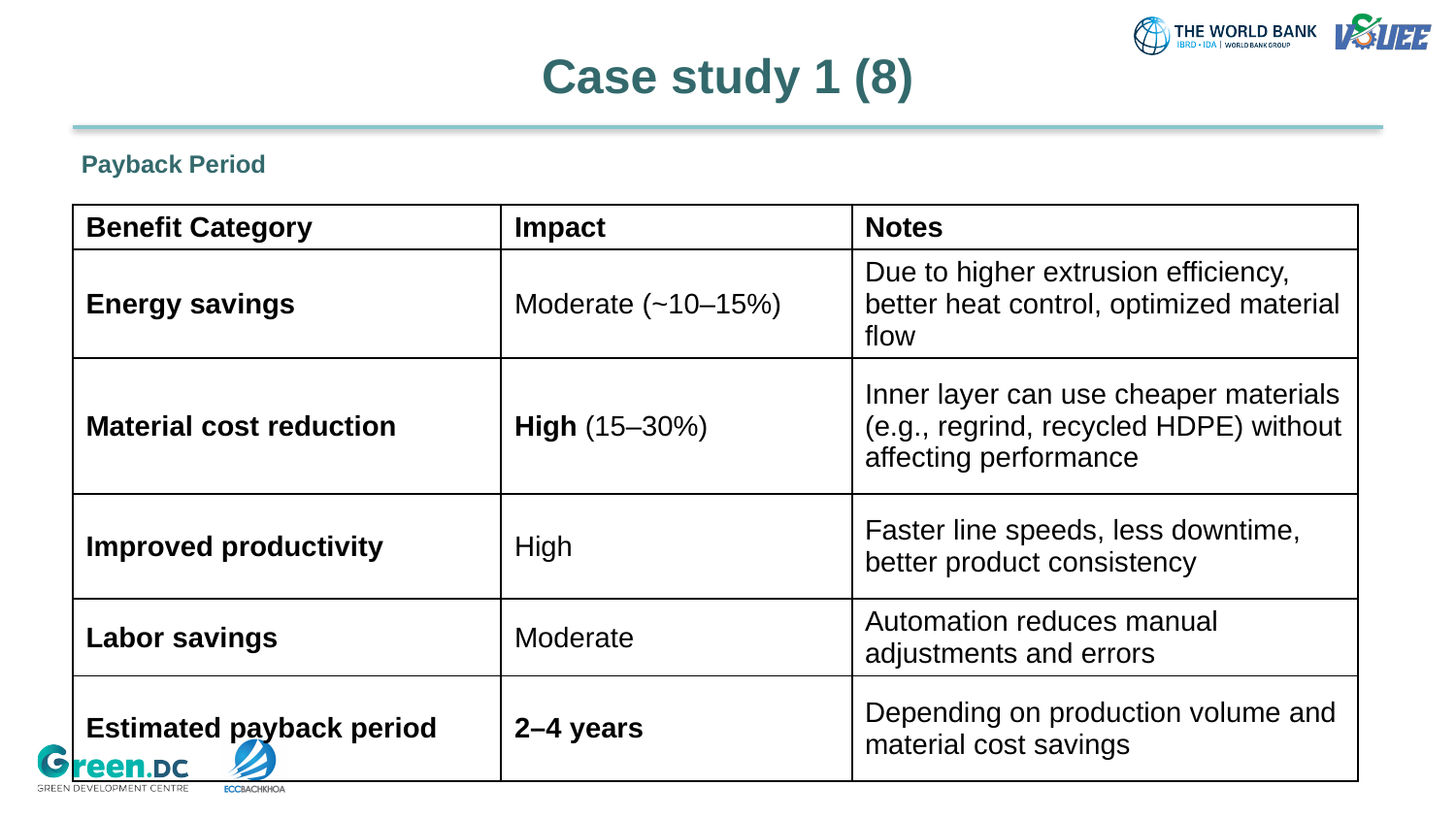

#

Case study 1 (8)
Payback Period
| Benefit Category | Impact | Notes |
| --- | --- | --- |
| Energy savings | Moderate (~10–15%) | Due to higher extrusion efficiency, better heat control, optimized material flow |
| Material cost reduction | High (15–30%) | Inner layer can use cheaper materials (e.g., regrind, recycled HDPE) without affecting performance |
| Improved productivity | High | Faster line speeds, less downtime, better product consistency |
| Labor savings | Moderate | Automation reduces manual adjustments and errors |
| Estimated payback period | 2–4 years | Depending on production volume and material cost savings |